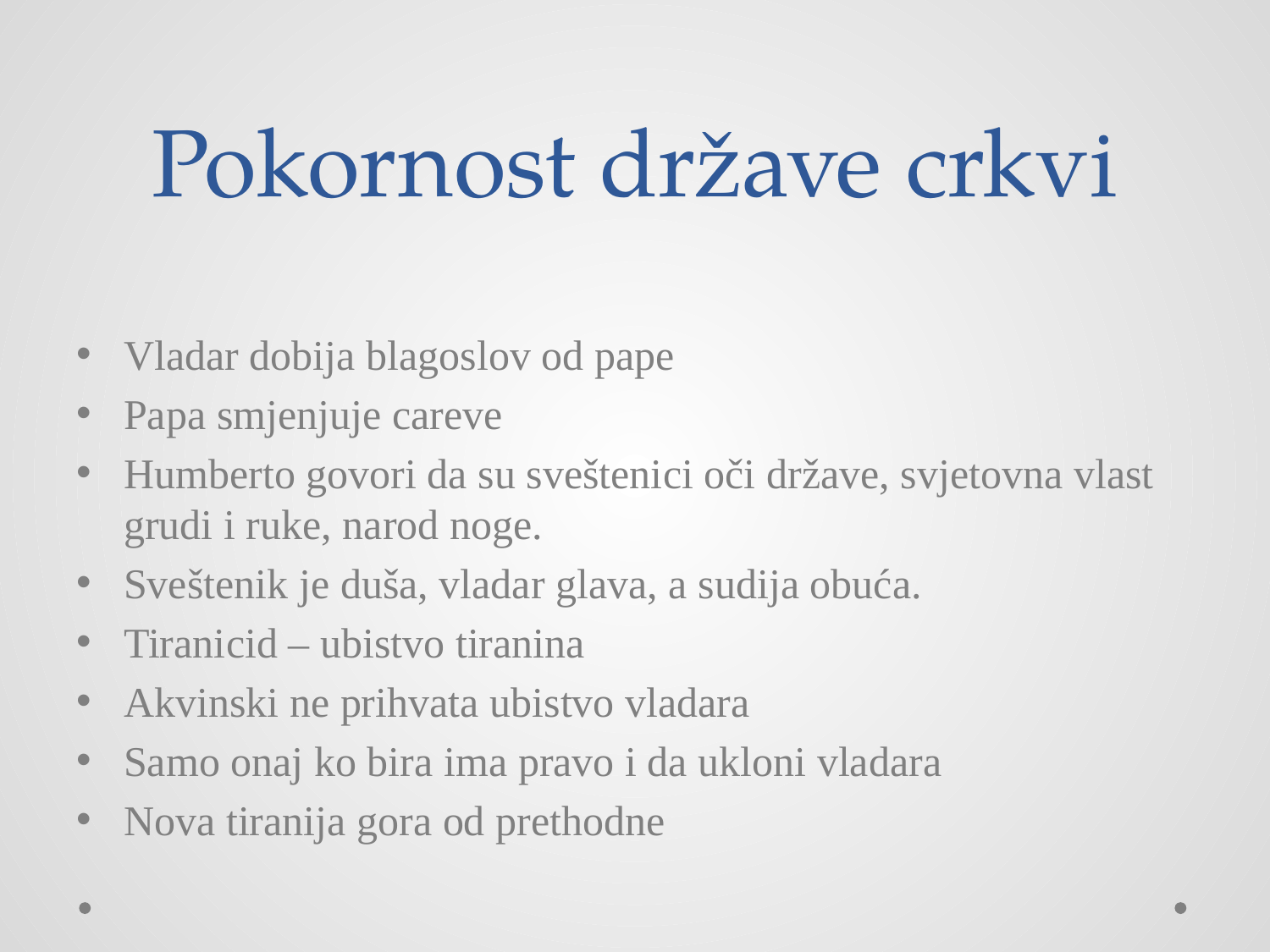

# Pokornost države crkvi
Vladar dobija blagoslov od pape
Papa smjenjuje careve
Humberto govori da su sveštenici oči države, svjetovna vlast grudi i ruke, narod noge.
Sveštenik je duša, vladar glava, a sudija obuća.
Tiranicid – ubistvo tiranina
Akvinski ne prihvata ubistvo vladara
Samo onaj ko bira ima pravo i da ukloni vladara
Nova tiranija gora od prethodne